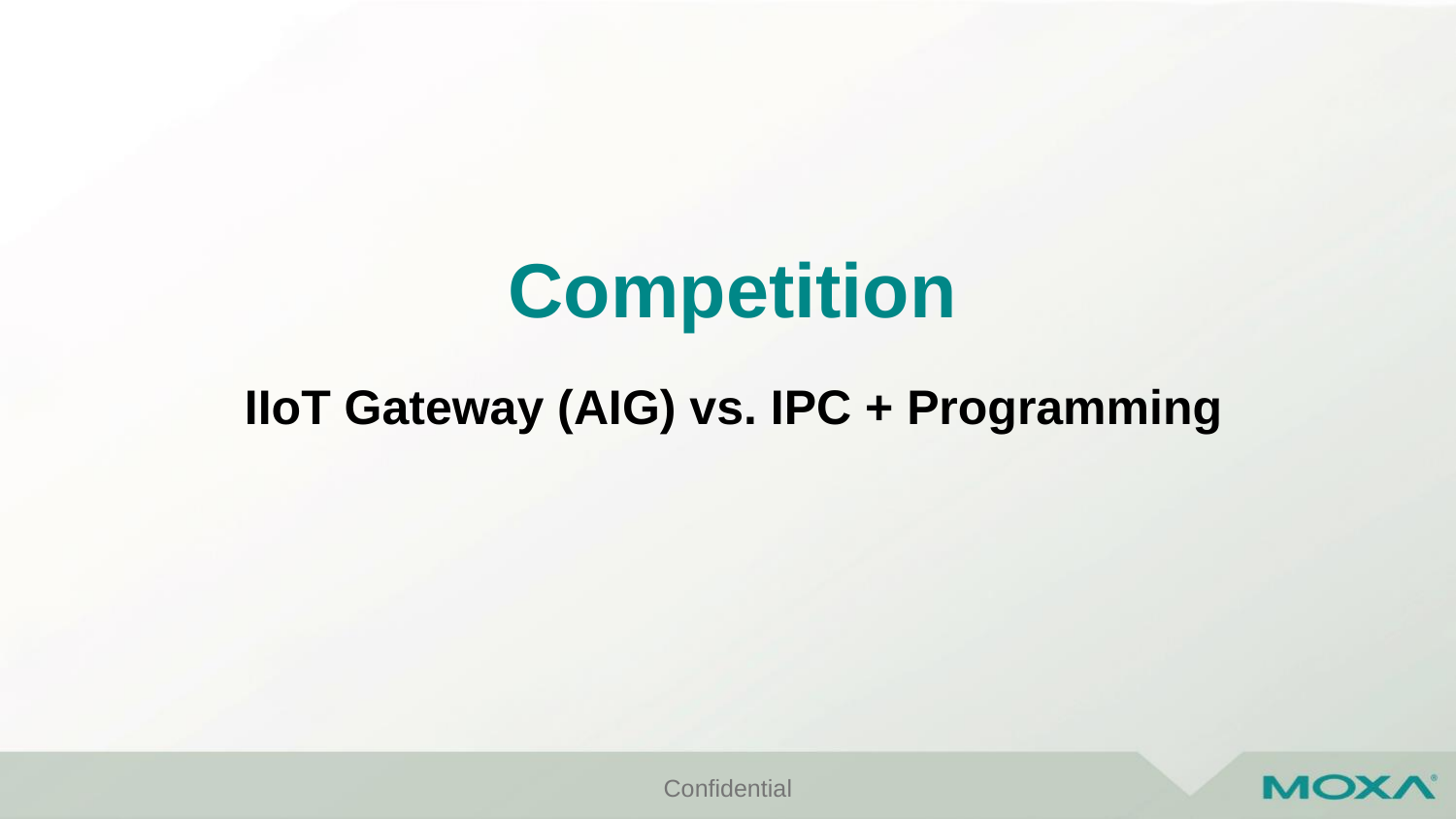

# Competition
IIoT Gateway (AIG) vs. IPC + Programming